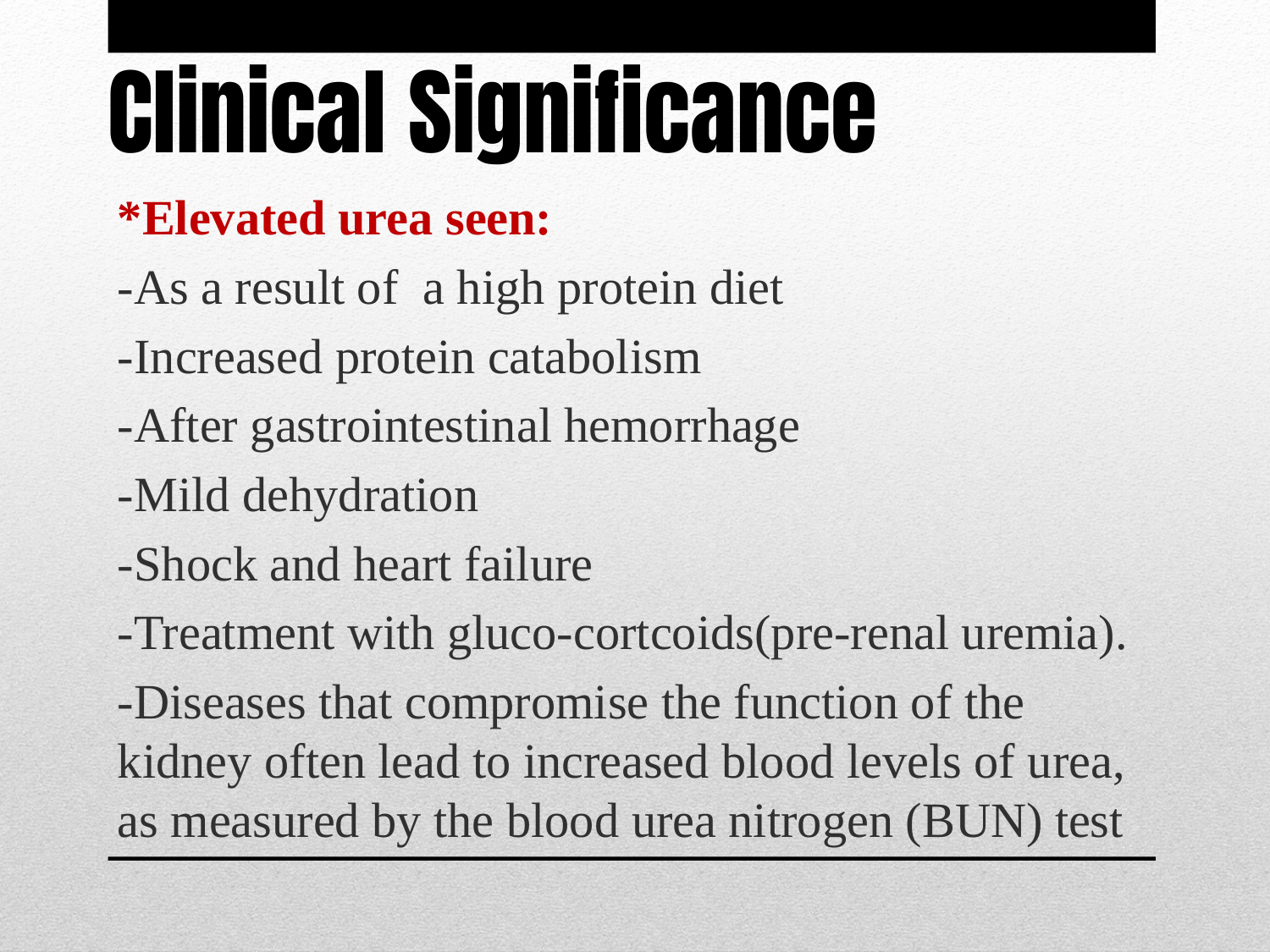

# Clinical Significance
*Elevated urea seen:
-As a result of  a high protein diet
-Increased protein catabolism
-After gastrointestinal hemorrhage
-Mild dehydration
-Shock and heart failure
-Treatment with gluco-cortcoids(pre-renal uremia).
-Diseases that compromise the function of the kidney often lead to increased blood levels of urea, as measured by the blood urea nitrogen (BUN) test